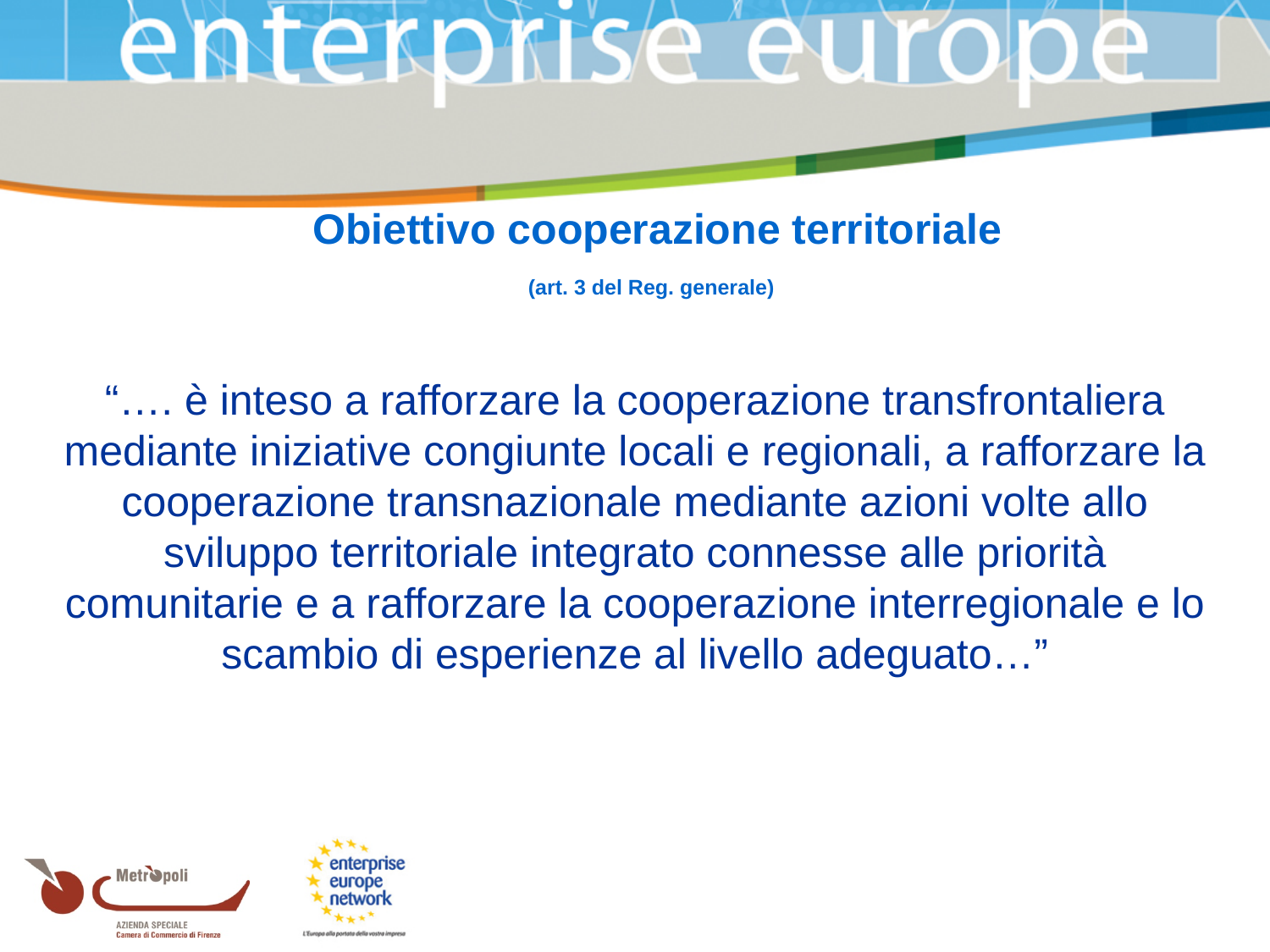

Obiettivo cooperazione territoriale
(art. 3 del Reg. generale)

“…. è inteso a rafforzare la cooperazione transfrontaliera mediante iniziative congiunte locali e regionali, a rafforzare la cooperazione transnazionale mediante azioni volte allo sviluppo territoriale integrato connesse alle priorità comunitarie e a rafforzare la cooperazione interregionale e lo scambio di esperienze al livello adeguato…”